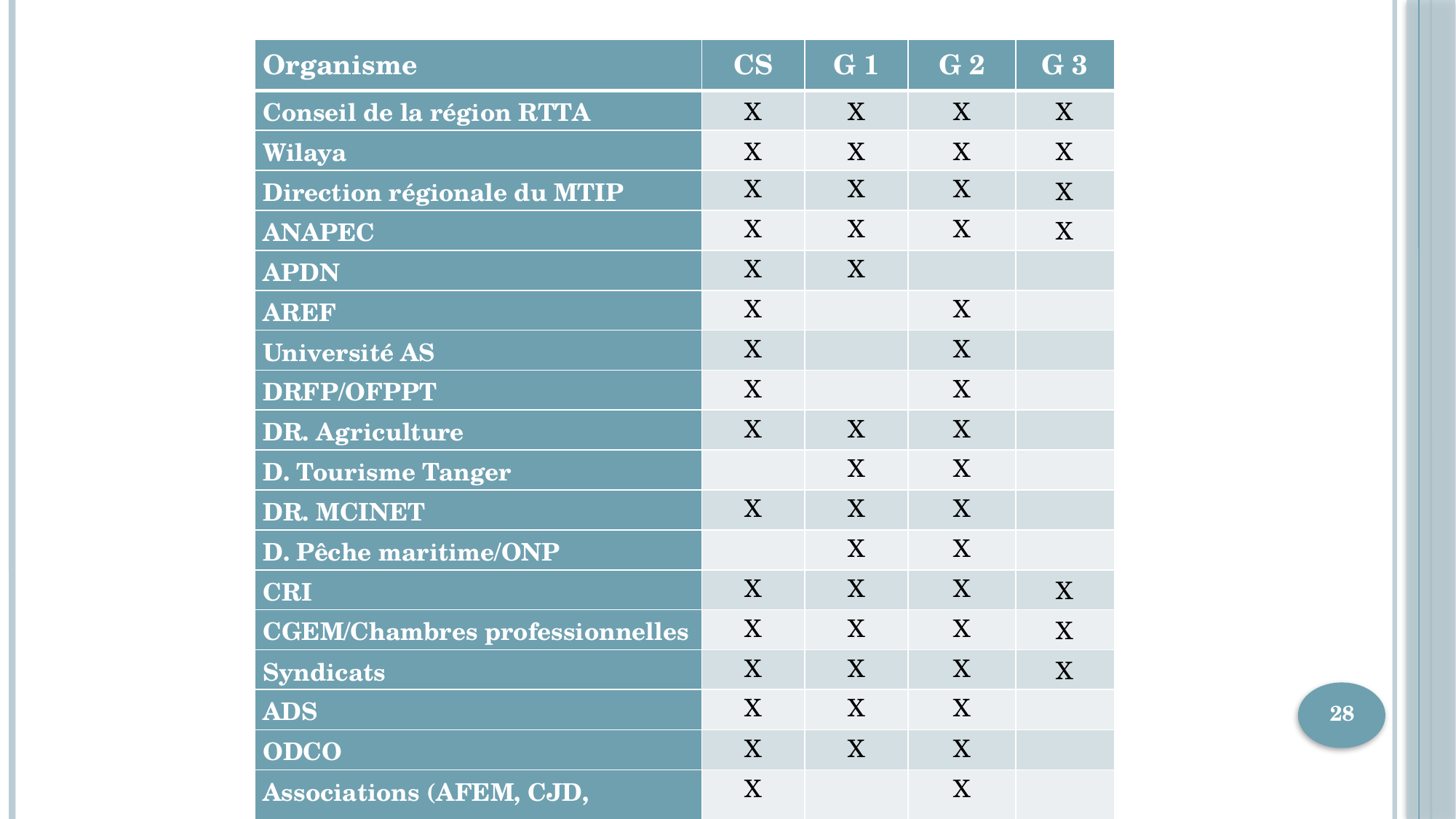

| Organisme | CS | G 1 | G 2 | G 3 |
| --- | --- | --- | --- | --- |
| Conseil de la région RTTA | X | X | X | X |
| Wilaya | X | X | X | X |
| Direction régionale du MTIP | X | X | X | X |
| ANAPEC | X | X | X | X |
| APDN | X | X |  |  |
| AREF | X |  | X |  |
| Université AS | X |  | X |  |
| DRFP/OFPPT | X |  | X |  |
| DR. Agriculture | X | X | X |  |
| D. Tourisme Tanger |  | X | X |  |
| DR. MCINET | X | X | X |  |
| D. Pêche maritime/ONP |  | X | X |  |
| CRI | X | X | X | X |
| CGEM/Chambres professionnelles | X | X | X | X |
| Syndicats | X | X | X | X |
| ADS | X | X | X |  |
| ODCO | X | X | X |  |
| Associations (AFEM, CJD, AMAPPE, DRH Zone Franche, | X |  | X |  |
| Coopération internationale (Career Centers de l’USAID & MinAjliki) |  |  | X |  |
28